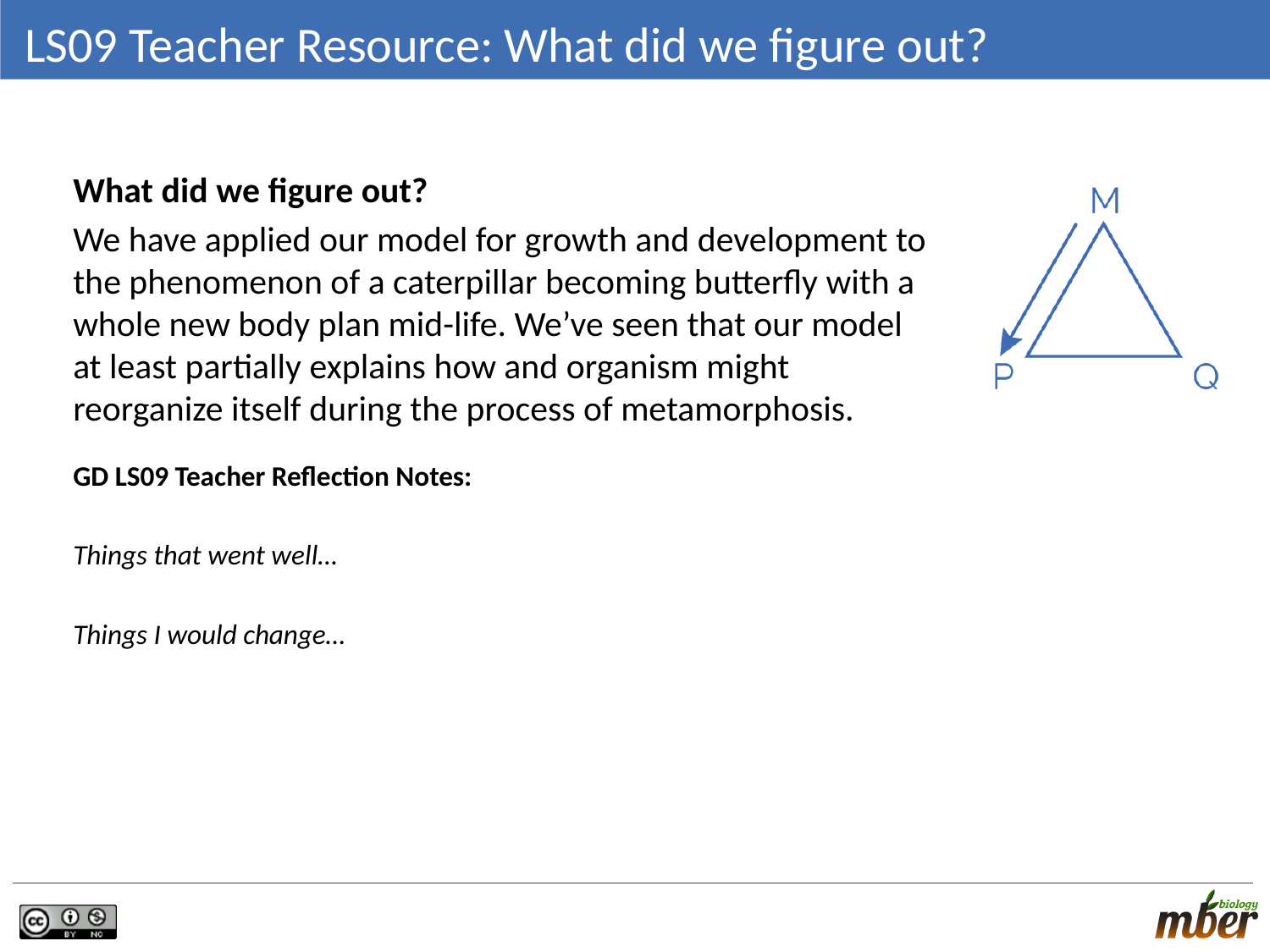

# LS09 Teacher Resource: What did we figure out?
What did we figure out?
We have applied our model for growth and development to the phenomenon of a caterpillar becoming butterfly with a whole new body plan mid-life. We’ve seen that our model at least partially explains how and organism might reorganize itself during the process of metamorphosis.
GD LS09 Teacher Reflection Notes:

Things that went well…

Things I would change…